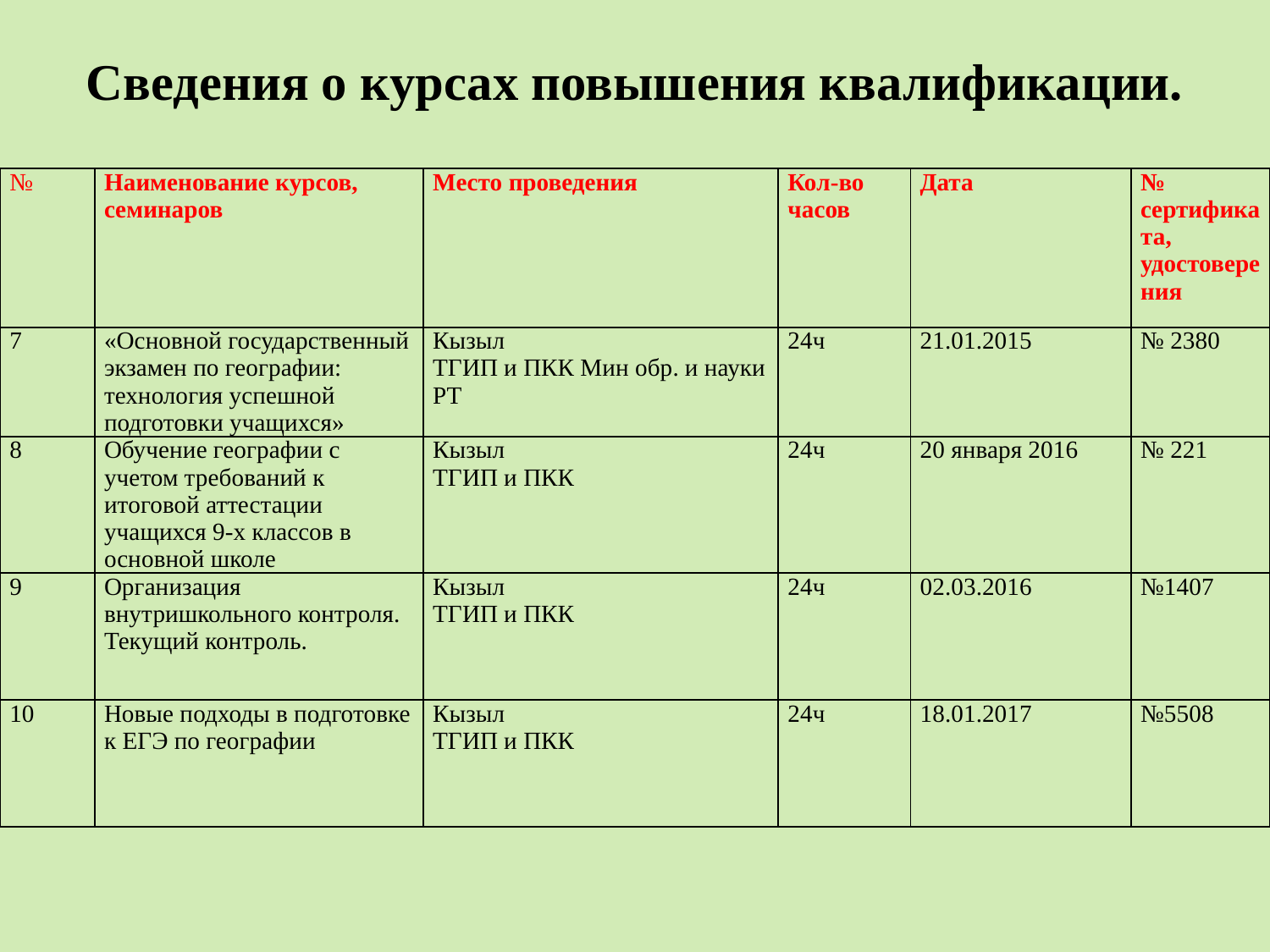

# Сведения о курсах повышения квалификации.
| № | Наименование курсов, семинаров | Место проведения | Кол-во часов | Дата | № сертификата, удостоверения |
| --- | --- | --- | --- | --- | --- |
| 7 | «Основной государственный экзамен по географии: технология успешной подготовки учащихся» | Кызыл ТГИП и ПКК Мин обр. и науки РТ | 24ч | 21.01.2015 | № 2380 |
| 8 | Обучение географии с учетом требований к итоговой аттестации учащихся 9-х классов в основной школе | Кызыл ТГИП и ПКК | 24ч | 20 января 2016 | № 221 |
| 9 | Организация внутришкольного контроля. Текущий контроль. | Кызыл ТГИП и ПКК | 24ч | 02.03.2016 | №1407 |
| 10 | Новые подходы в подготовке к ЕГЭ по географии | Кызыл ТГИП и ПКК | 24ч | 18.01.2017 | №5508 |